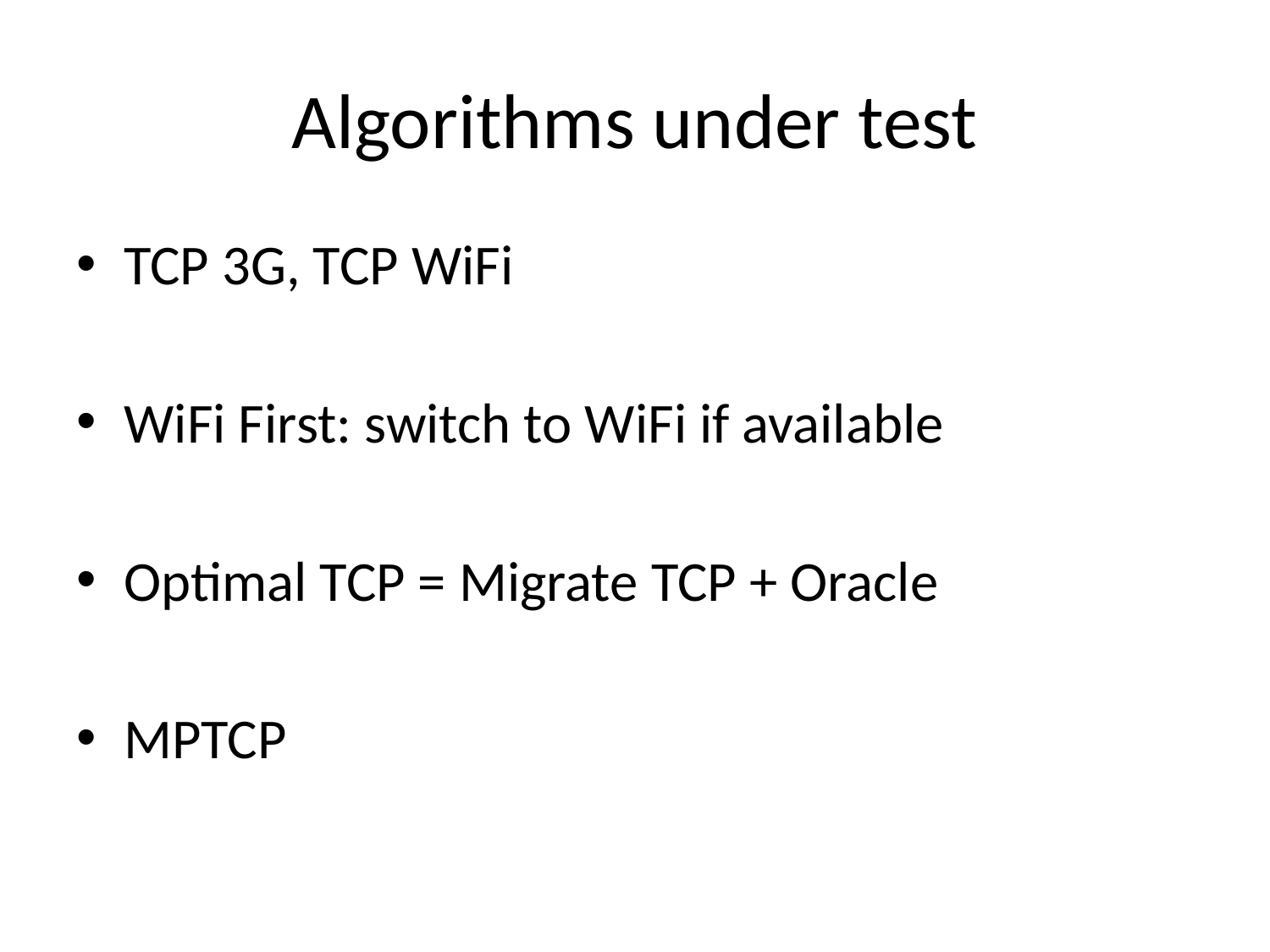

# Algorithms under test
TCP 3G, TCP WiFi

WiFi First: switch to WiFi if available

Optimal TCP = Migrate TCP + Oracle

MPTCP